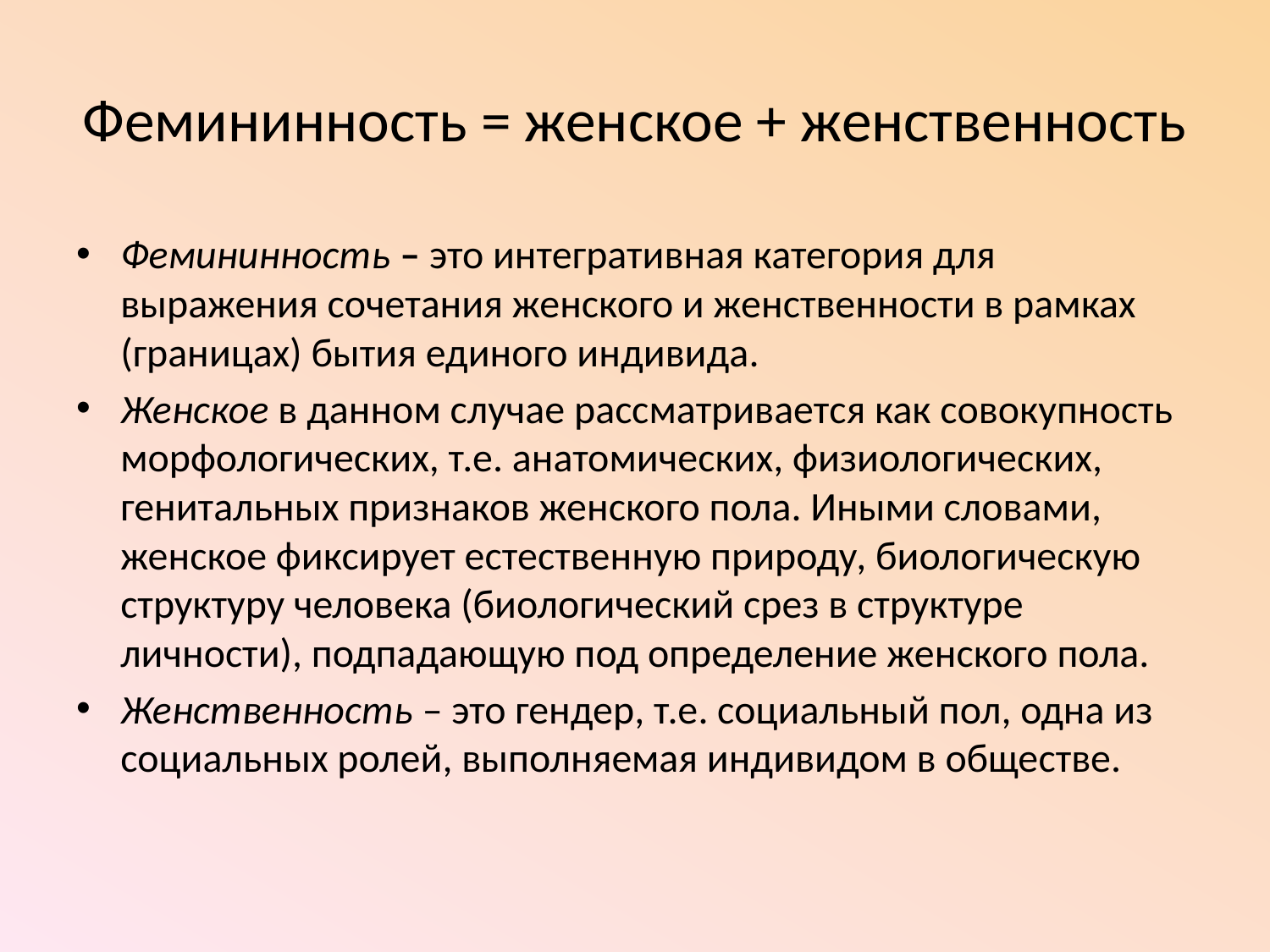

# Фемининность = женское + женственность
Фемининность – это интегративная категория для выражения сочетания женского и женственности в рамках (границах) бытия единого индивида.
Женское в данном случае рассматривается как совокупность морфологических, т.е. анатомических, физиологических, генитальных признаков женского пола. Иными словами, женское фиксирует естественную природу, биологическую структуру человека (биологический срез в структуре личности), подпадающую под определение женского пола.
Женственность – это гендер, т.е. социальный пол, одна из социальных ролей, выполняемая индивидом в обществе.